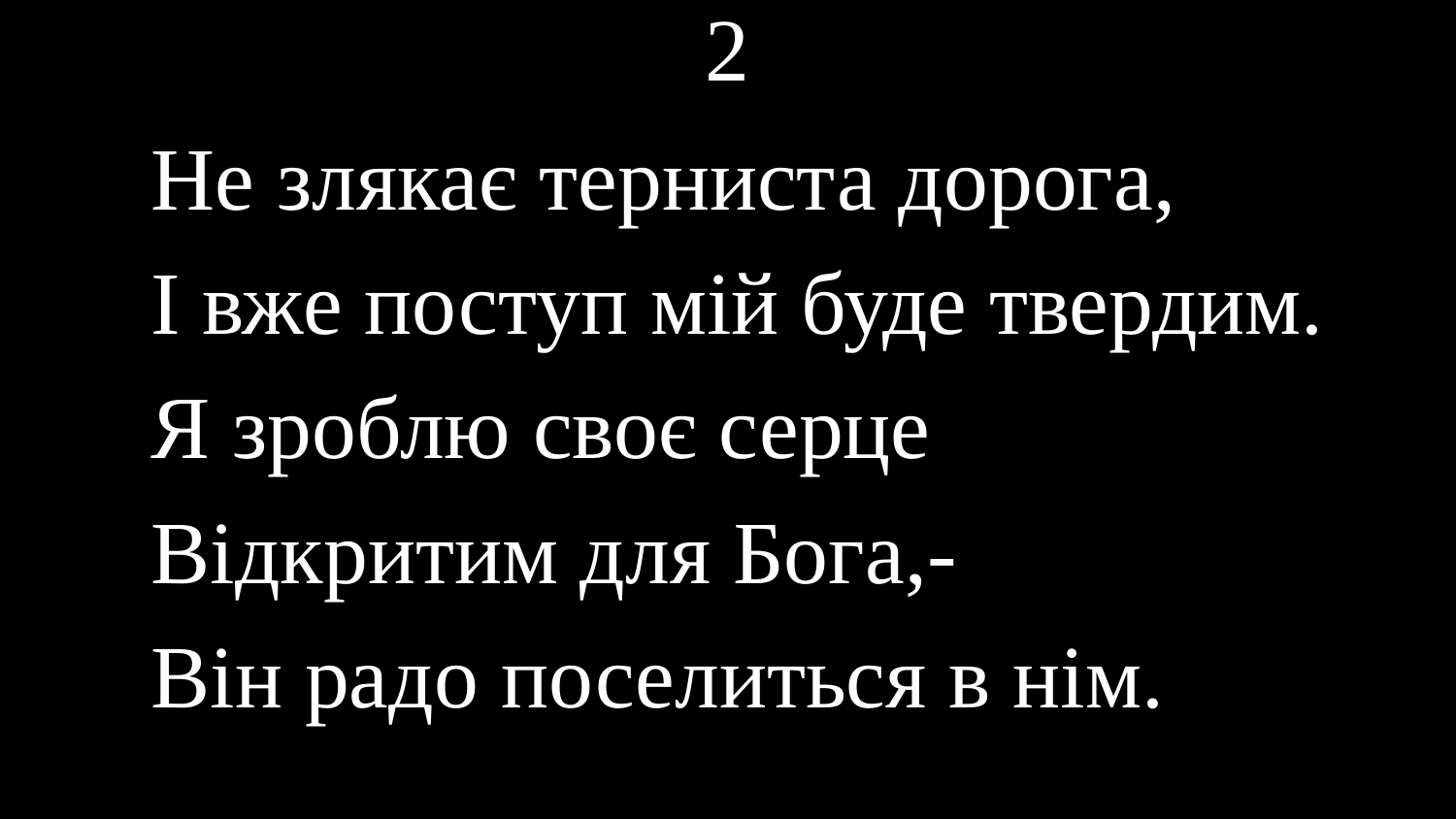

# 2
Не злякає терниста дорога,
І вже поступ мій буде твердим.
Я зроблю своє серце
Відкритим для Бога,-
Він радо поселиться в нім.